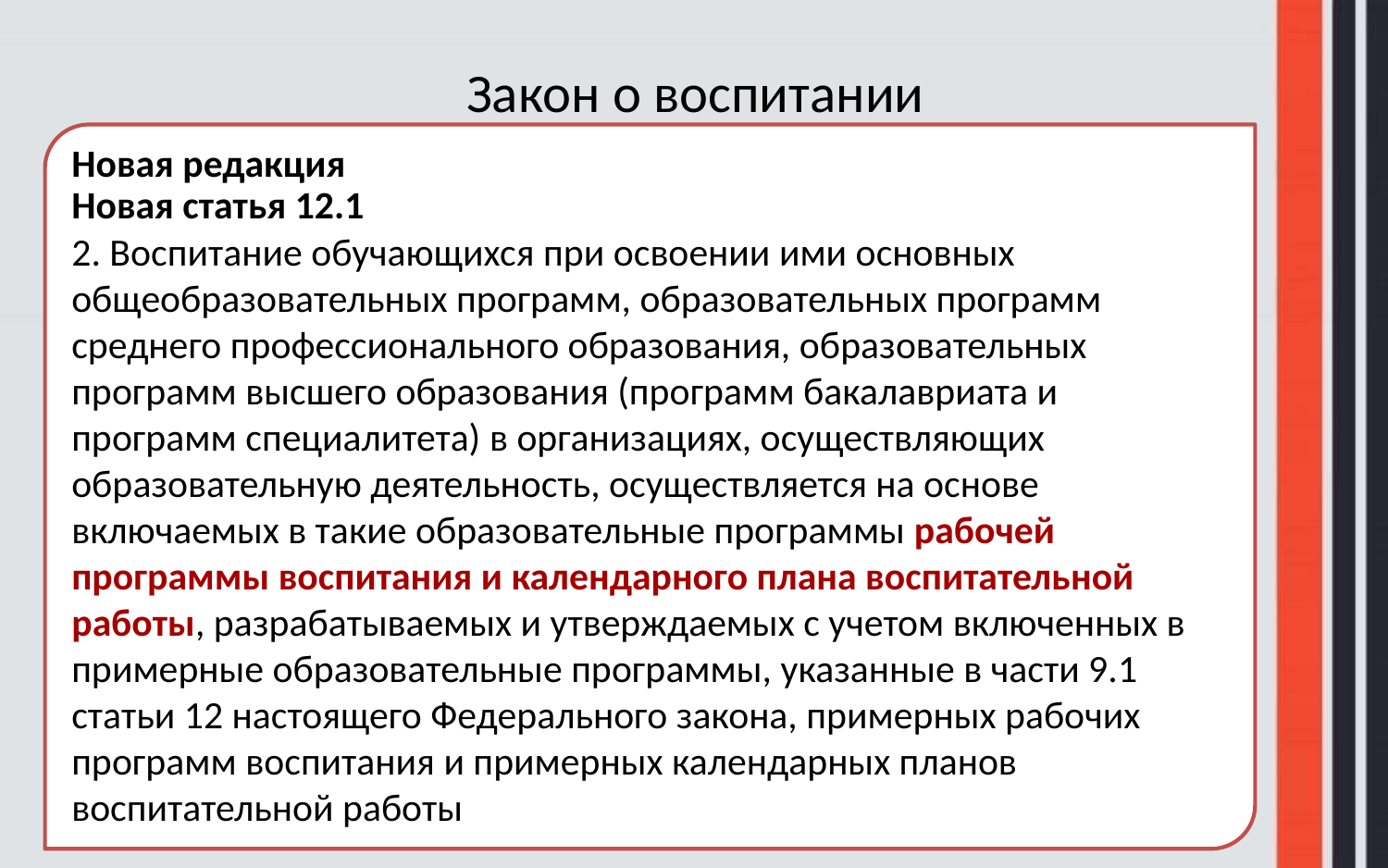

# Закон о воспитании
Новая редакция
Новая статья 12.1
2. Воспитание обучающихся при освоении ими основных общеобразовательных программ, образовательных программ среднего профессионального образования, образовательных программ высшего образования (программ бакалавриата и программ специалитета) в организациях, осуществляющих образовательную деятельность, осуществляется на основе включаемых в такие образовательные программы рабочей программы воспитания и календарного плана воспитательной работы, разрабатываемых и утверждаемых с учетом включенных в примерные образовательные программы, указанные в части 9.1 статьи 12 настоящего Федерального закона, примерных рабочих программ воспитания и примерных календарных планов воспитательной работы
9